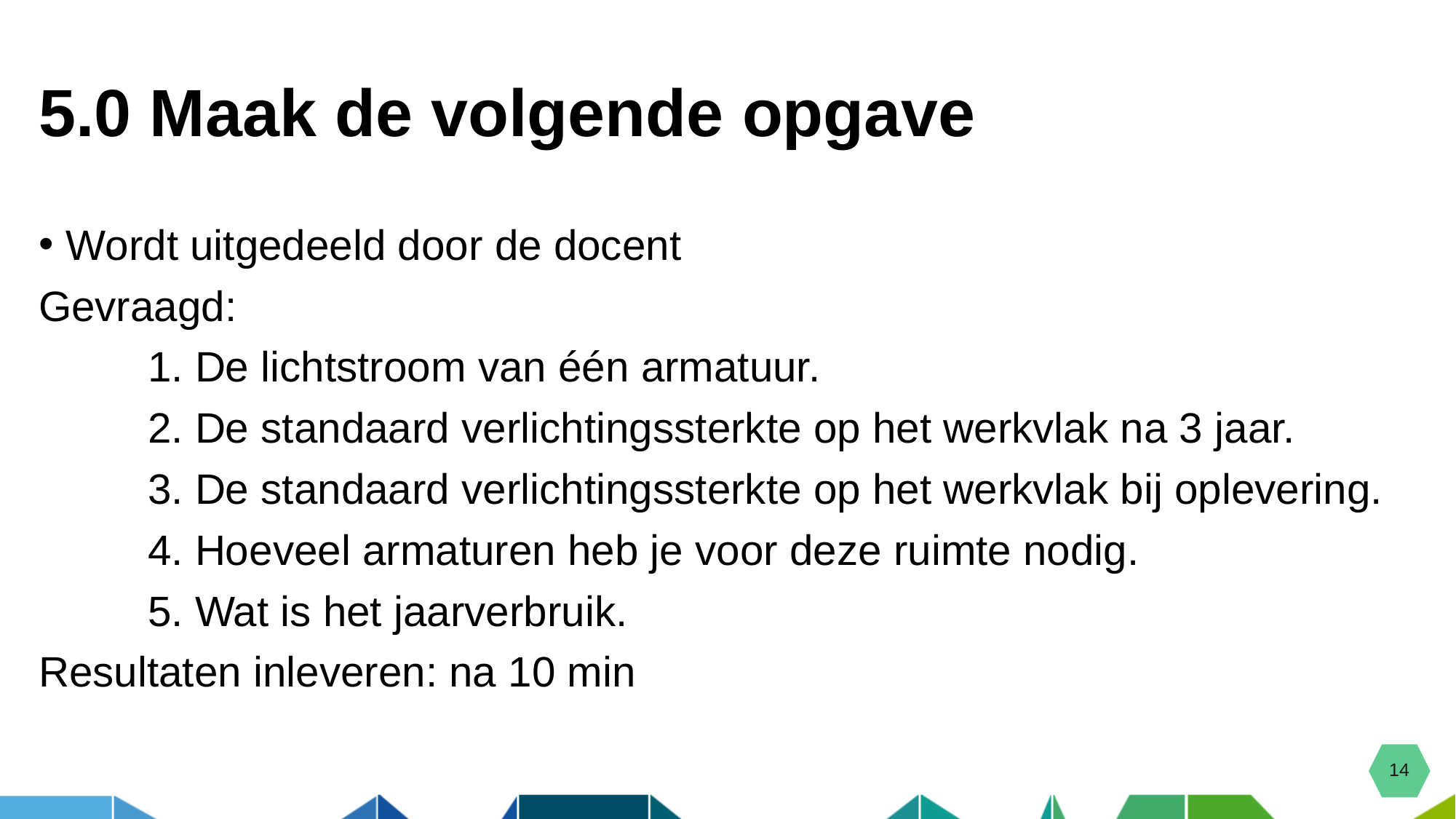

# 5.0 Maak de volgende opgave
Wordt uitgedeeld door de docent
Gevraagd:
	1. De lichtstroom van één armatuur.
	2. De standaard verlichtingssterkte op het werkvlak na 3 jaar.
	3. De standaard verlichtingssterkte op het werkvlak bij oplevering.
	4. Hoeveel armaturen heb je voor deze ruimte nodig.
	5. Wat is het jaarverbruik.
Resultaten inleveren: na 10 min

14